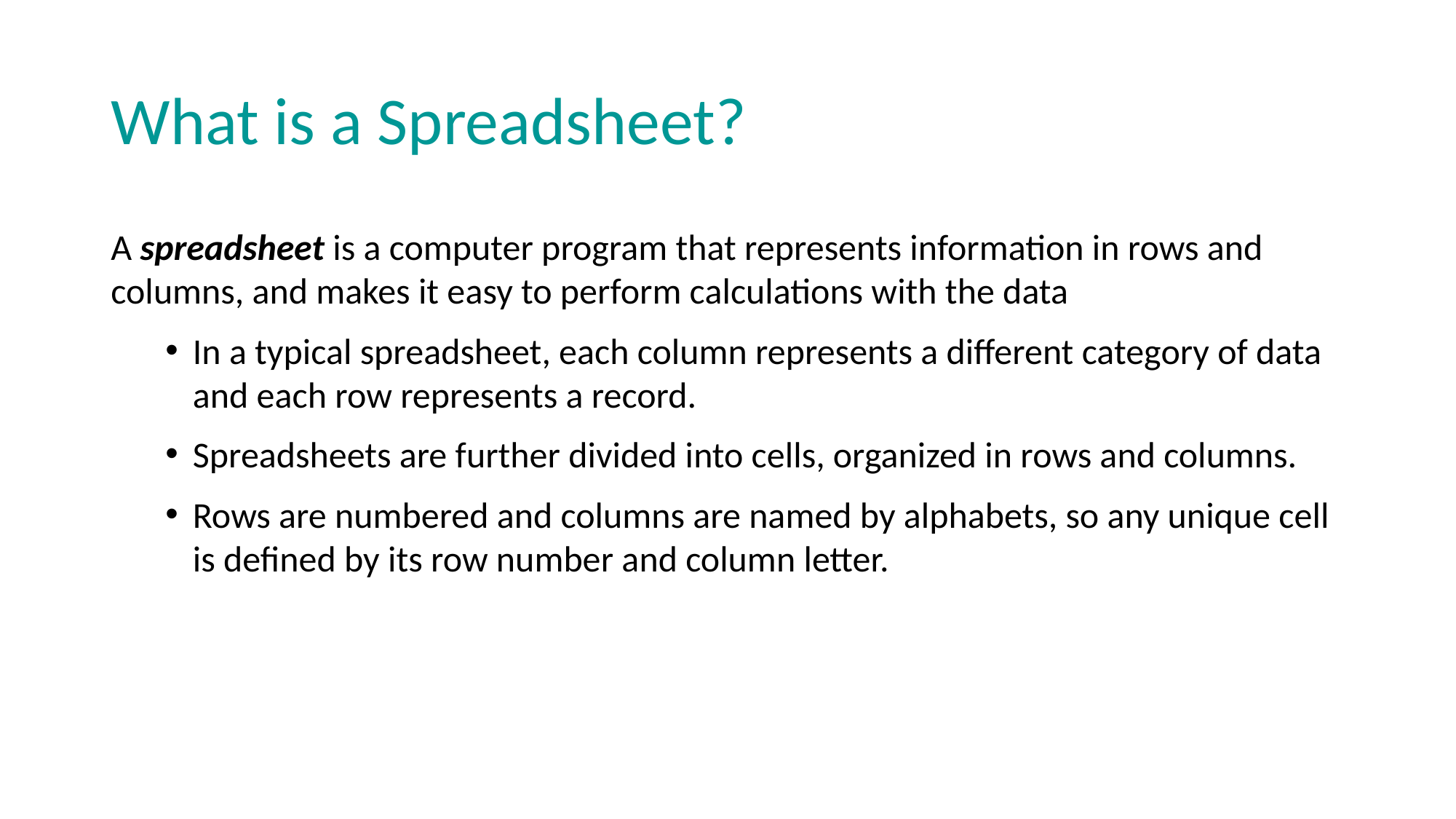

# What is a Spreadsheet?
A spreadsheet is a computer program that represents information in rows and columns, and makes it easy to perform calculations with the data
In a typical spreadsheet, each column represents a different category of data and each row represents a record.
Spreadsheets are further divided into cells, organized in rows and columns.
Rows are numbered and columns are named by alphabets, so any unique cell is defined by its row number and column letter.